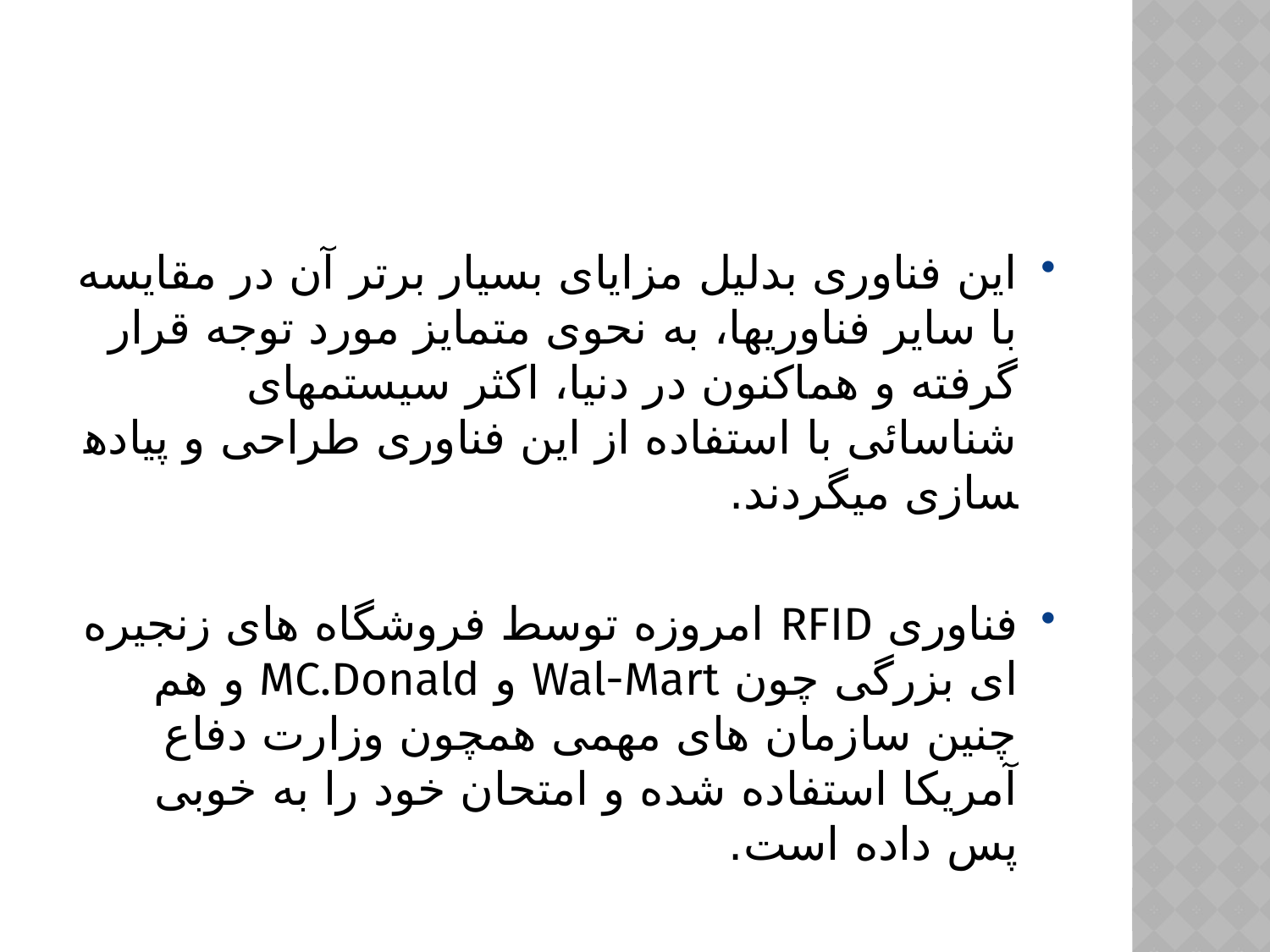

این فناوری بدلیل مزایای بسیار برتر آن در مقایسه با سایر فناوریها، به نحوی متمایز مورد توجه قرار گرفته و هم­اکنون در دنیا، اکثر سیستم­های شناسائی با استفاده از این فناوری طراحی و پیاده­سازی می­گردند.

فناوری RFID امروزه توسط فروشگاه های زنجیره ای بزرگی چون Wal-Mart و MC.Donald و هم چنین سازمان های مهمی همچون وزارت دفاع آمریکا استفاده شده و امتحان خود را به خوبی پس داده است.